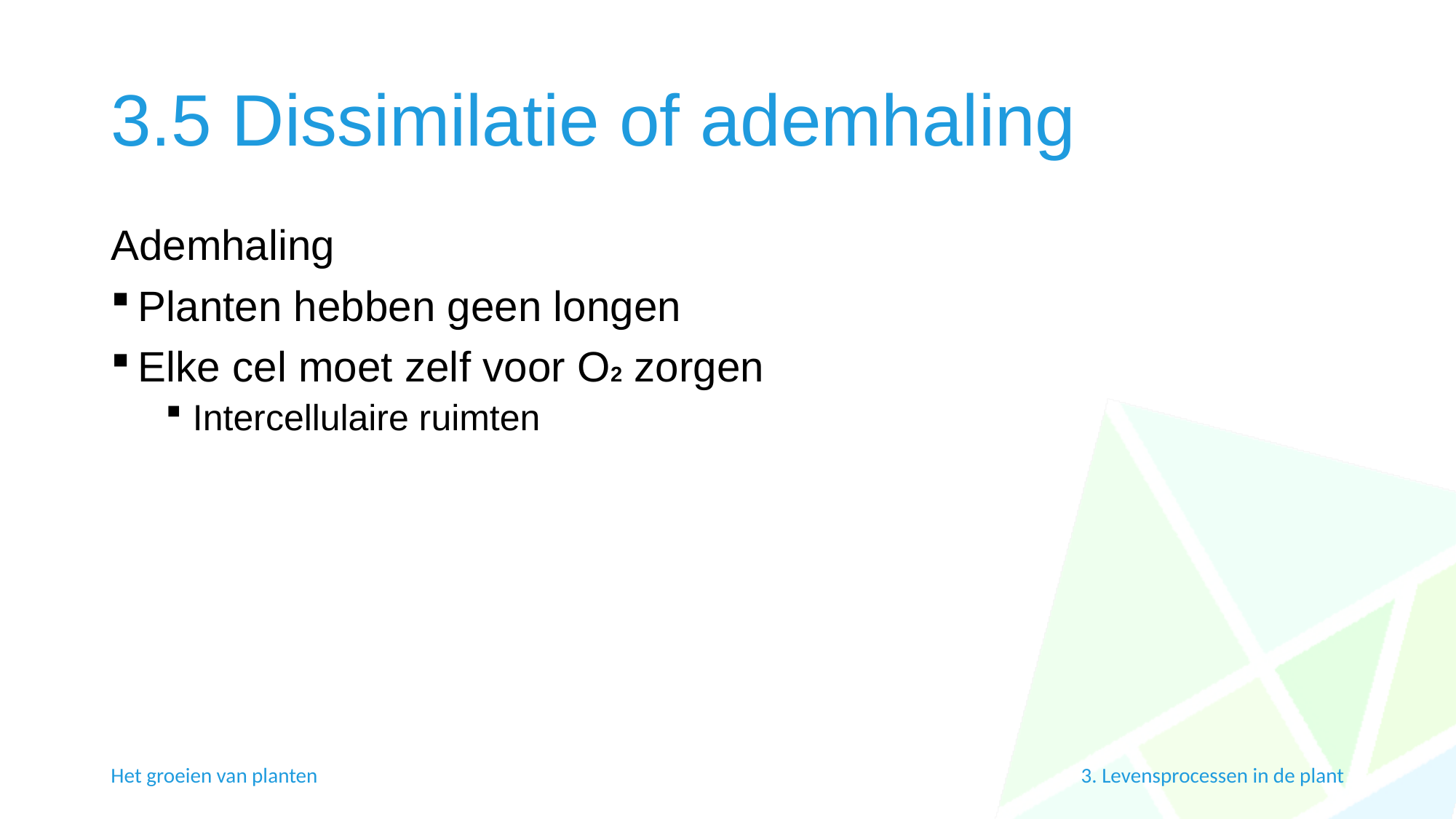

# 3.5 Dissimilatie of ademhaling
Ademhaling
Planten hebben geen longen
Elke cel moet zelf voor O2 zorgen
Intercellulaire ruimten
Het groeien van planten
3. Levensprocessen in de plant